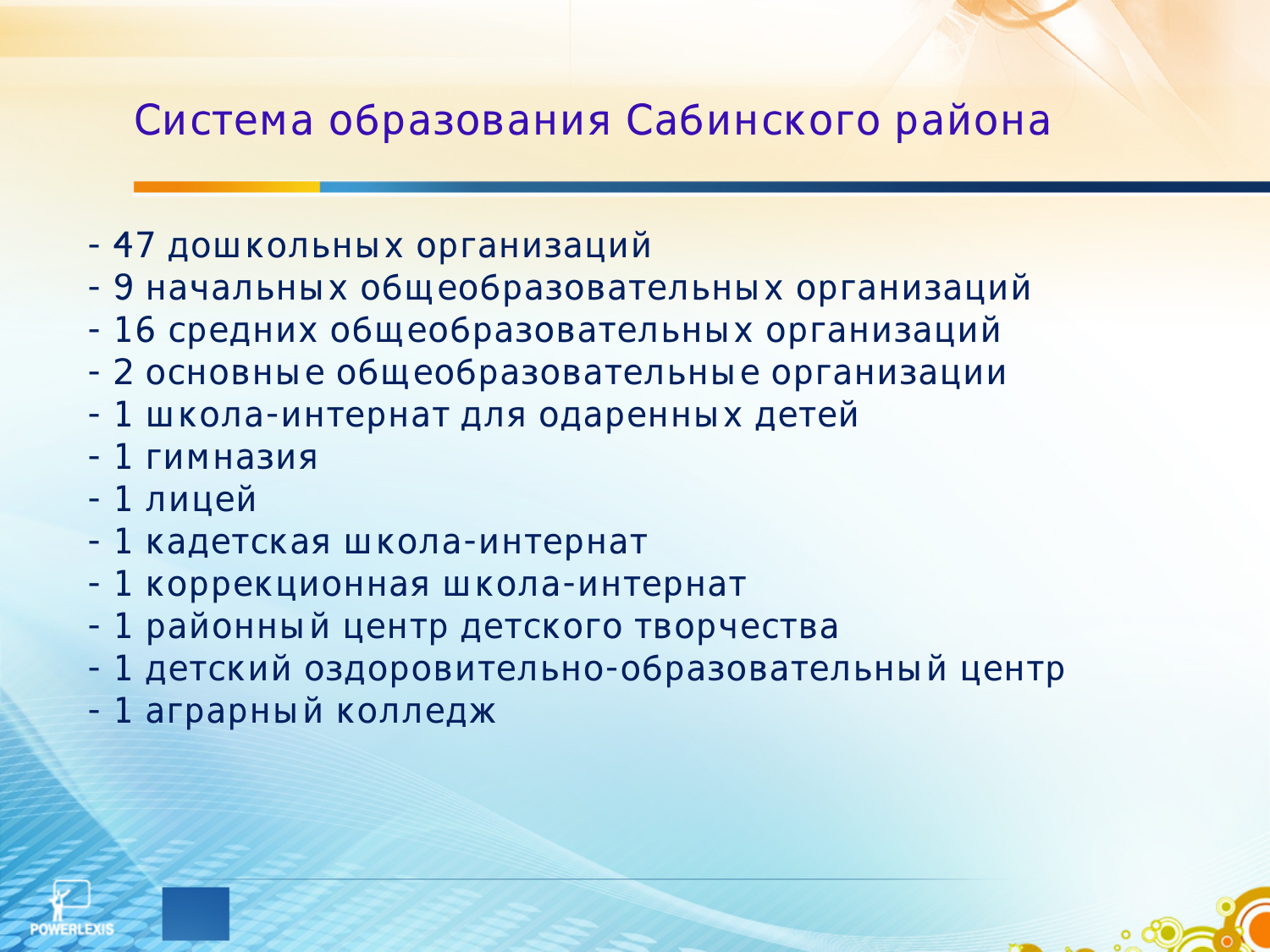

Система образования Сабинского района
- 47 дошкольных организаций
- 9 начальных общеобразовательных организаций
- 16 средних общеобразовательных организаций
- 2 основные общеобразовательные организации
- 1 школа-интернат для одаренных детей
- 1 гимназия
- 1 лицей
- 1 кадетская школа-интернат
- 1 коррекционная школа-интернат
- 1 районный центр детского творчества
- 1 детский оздоровительно-образовательный центр
- 1 аграрный колледж